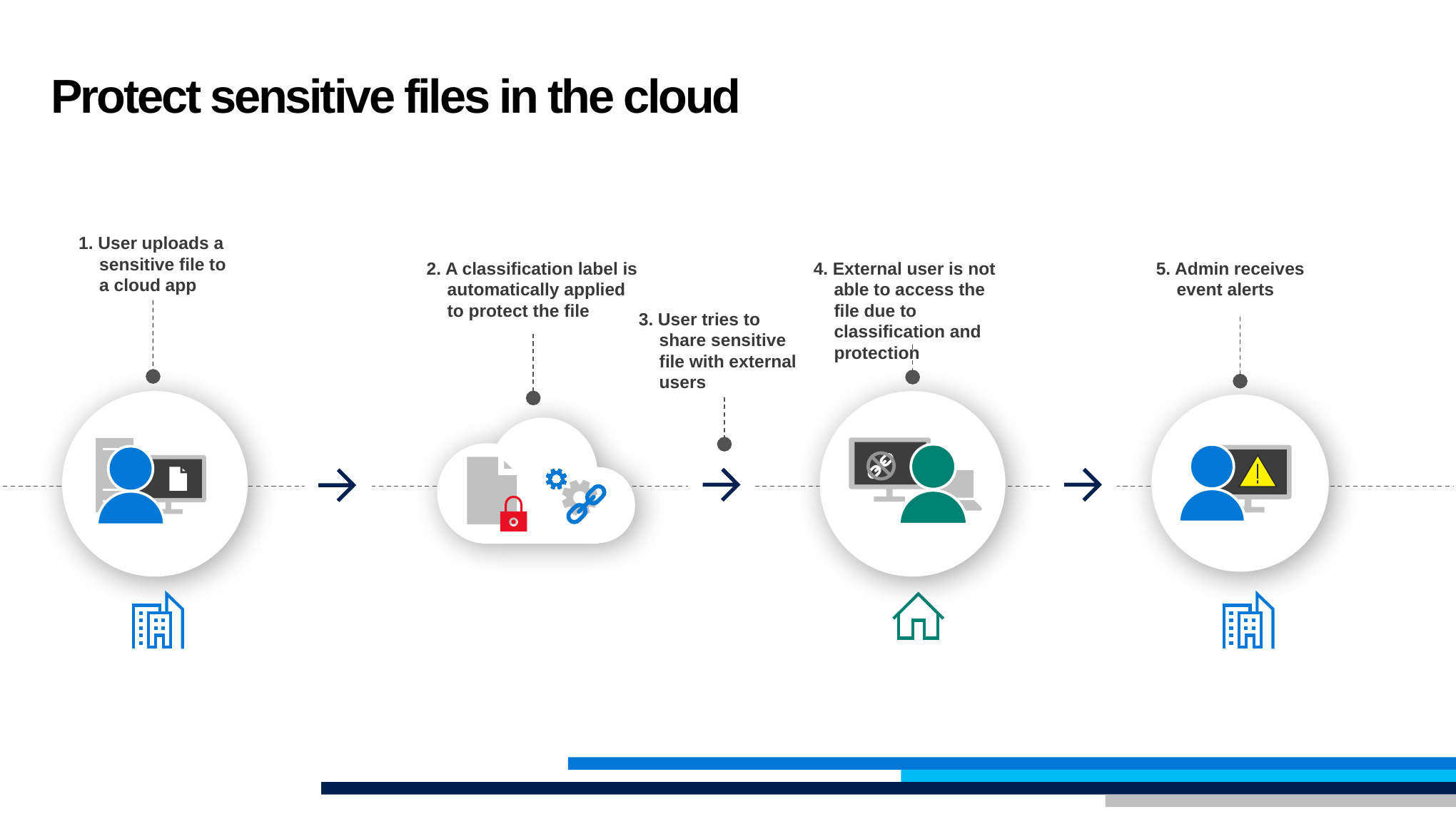

# Protect sensitive files in the cloud
1. User uploads a sensitive file to a cloud app
4. External user is not able to access the file due to classification and protection
5. Admin receives event alerts
2. A classification label is automatically applied to protect the file
3. User tries to share sensitive file with external users